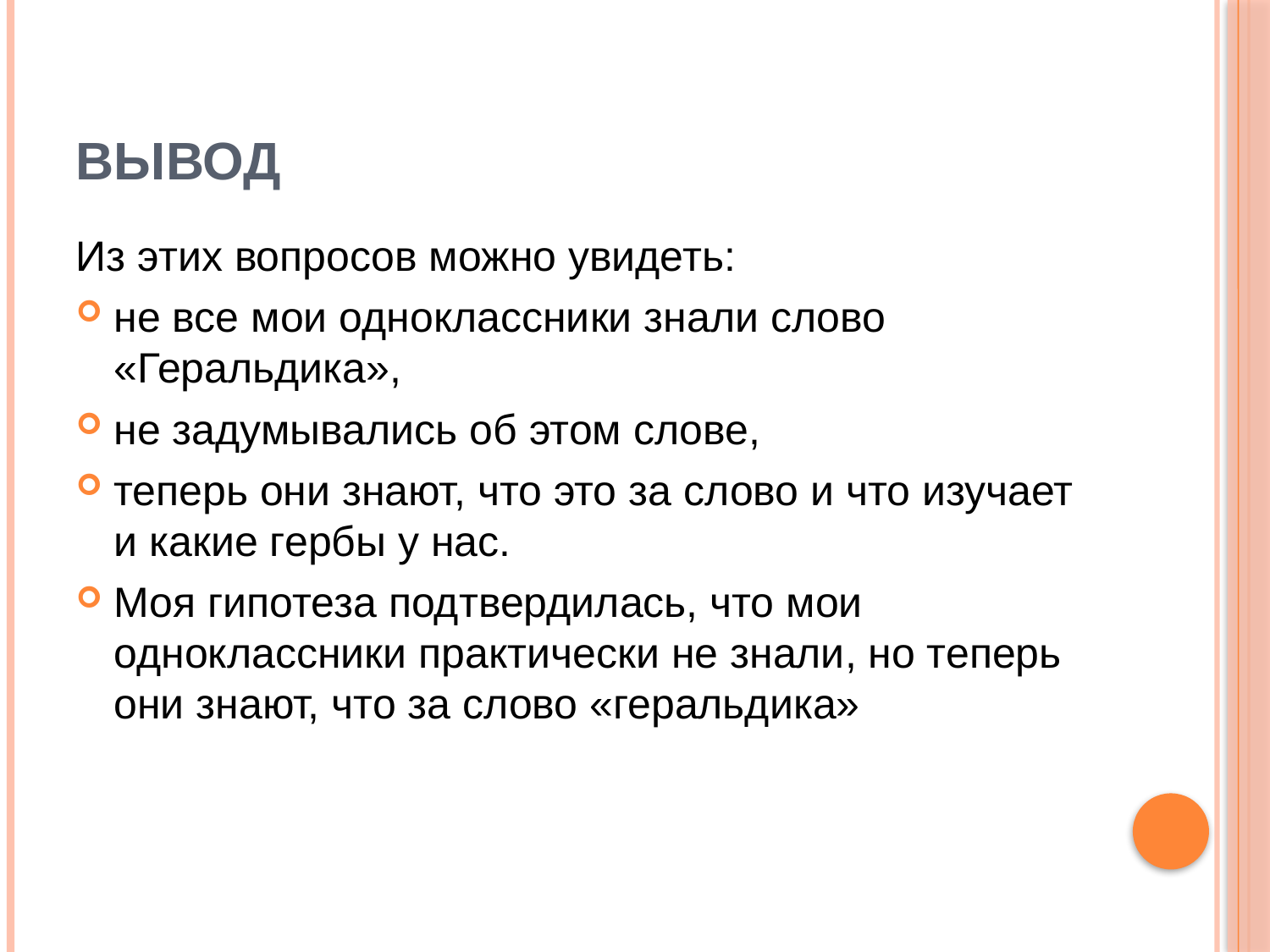

# вывод
Из этих вопросов можно увидеть:
не все мои одноклассники знали слово «Геральдика»,
не задумывались об этом слове,
теперь они знают, что это за слово и что изучает и какие гербы у нас.
Моя гипотеза подтвердилась, что мои одноклассники практически не знали, но теперь они знают, что за слово «геральдика»